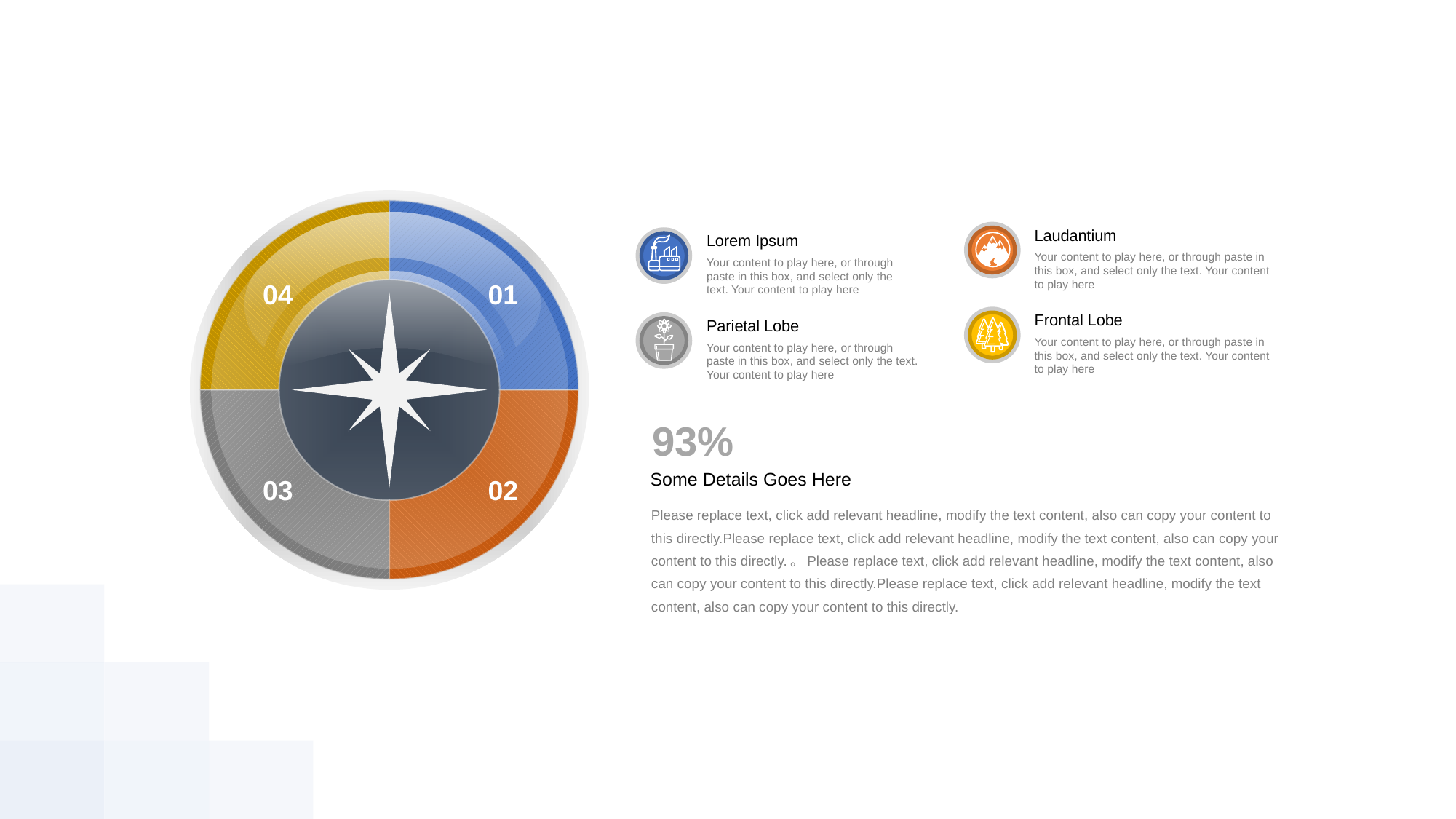

Laudantium
Your content to play here, or through paste in this box, and select only the text. Your content to play here
Lorem Ipsum
Your content to play here, or through paste in this box, and select only the text. Your content to play here

04
01
Frontal Lobe
Your content to play here, or through paste in this box, and select only the text. Your content to play here
Parietal Lobe
Your content to play here, or through paste in this box, and select only the text. Your content to play here

93%
Some Details Goes Here
Please replace text, click add relevant headline, modify the text content, also can copy your content to this directly.Please replace text, click add relevant headline, modify the text content, also can copy your content to this directly.。Please replace text, click add relevant headline, modify the text content, also can copy your content to this directly.Please replace text, click add relevant headline, modify the text content, also can copy your content to this directly.
03
02